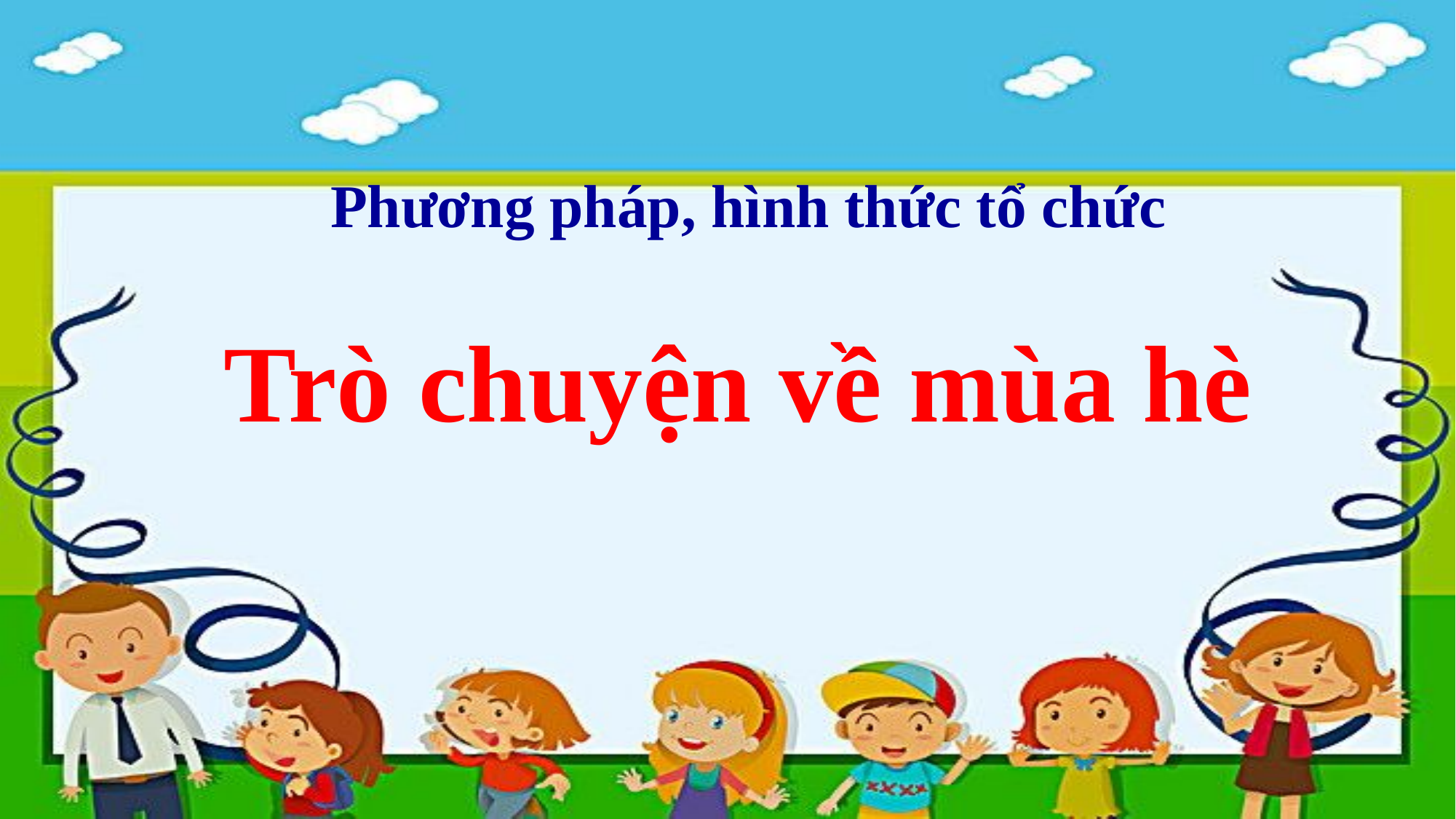

| Phương pháp, hình thức tổ chức |
| --- |
| Trò chuyện về mùa hè |
| --- |